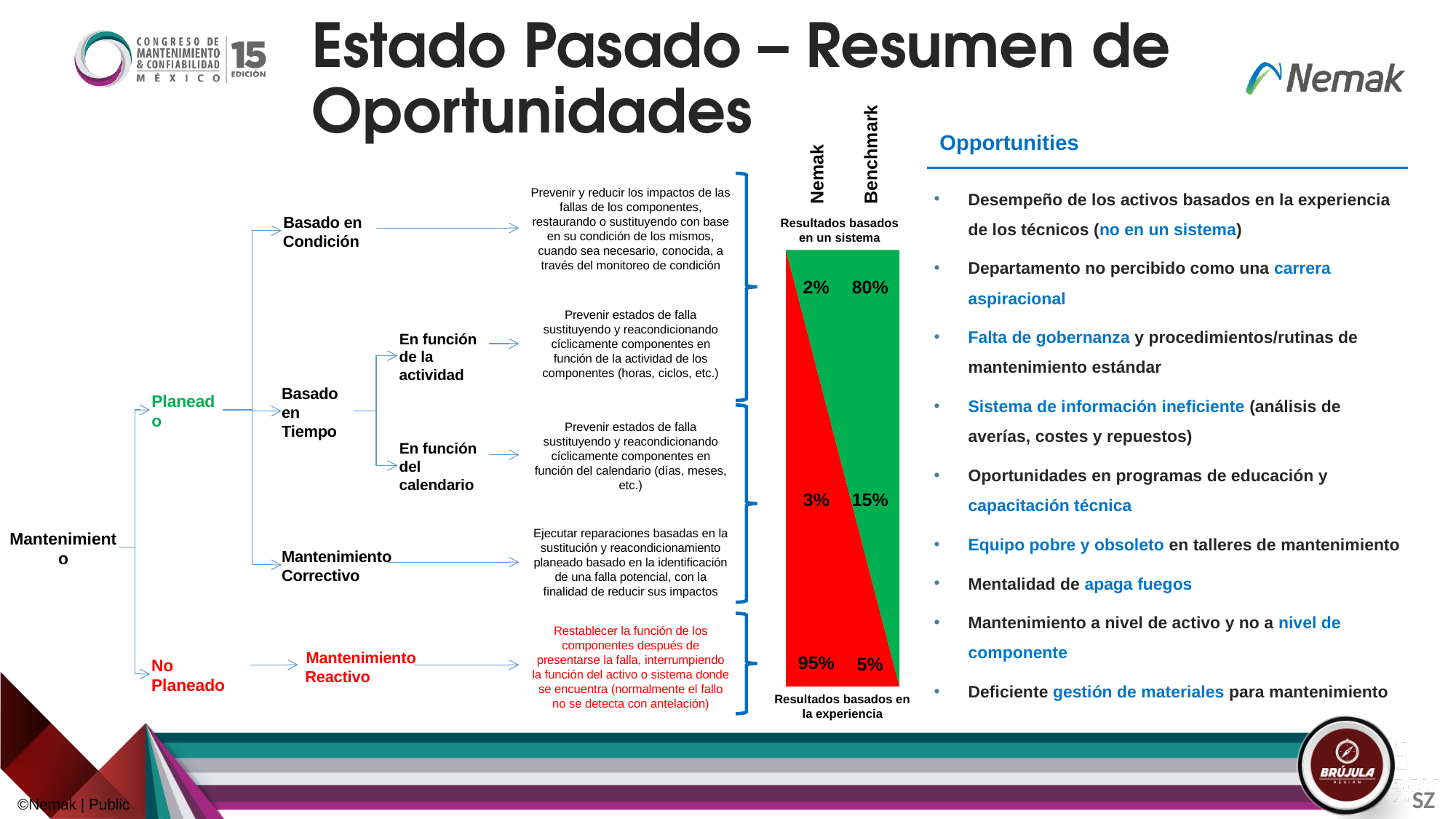

12
# Estado Pasado – Resumen de Oportunidades
Opportunities
Nemak
Benchmark

Desempeño de los activos basados en la experiencia de los técnicos (no en un sistema)
Departamento no percibido como una carrera aspiracional
Falta de gobernanza y procedimientos/rutinas de mantenimiento estándar
Sistema de información ineficiente (análisis de averías, costes y repuestos)
Oportunidades en programas de educación y capacitación técnica
Equipo pobre y obsoleto en talleres de mantenimiento
Mentalidad de apaga fuegos
Mantenimiento a nivel de activo y no a nivel de componente
Deficiente gestión de materiales para mantenimiento
Prevenir y reducir los impactos de las fallas de los componentes, restaurando o sustituyendo con base en su condición de los mismos, cuando sea necesario, conocida, a través del monitoreo de condición
Resultados basados en un sistema
Basado en Condición

2%
80%
Prevenir estados de falla sustituyendo y reacondicionando cíclicamente componentes en función de la actividad de los componentes (horas, ciclos, etc.)
En función de la actividad
Basado en Tiempo
Planeado

Prevenir estados de falla sustituyendo y reacondicionando cíclicamente componentes en función del calendario (días, meses, etc.)
En función del calendario
3%
15%
Ejecutar reparaciones basadas en la sustitución y reacondicionamiento planeado basado en la identificación de una falla potencial, con la finalidad de reducir sus impactos
Mantenimiento

Mantenimiento Correctivo

Restablecer la función de los componentes después de presentarse la falla, interrumpiendo la función del activo o sistema donde se encuentra (normalmente el fallo no se detecta con antelación)
95%
Mantenimiento Reactivo
5%
No Planeado
Resultados basados en la experiencia
SZ